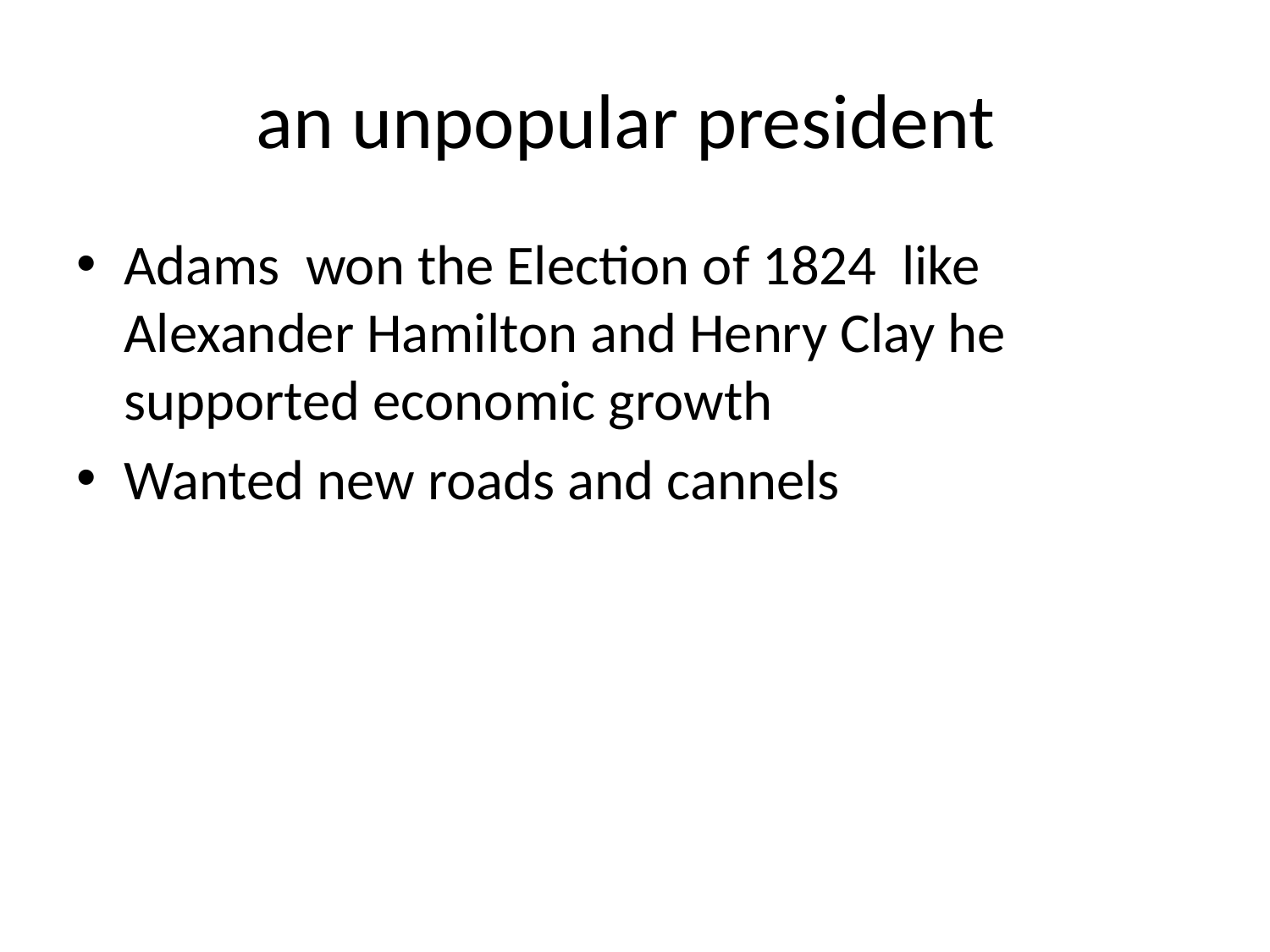

# an unpopular president
Adams  won the Election of 1824  like Alexander Hamilton and Henry Clay he supported economic growth
Wanted new roads and cannels